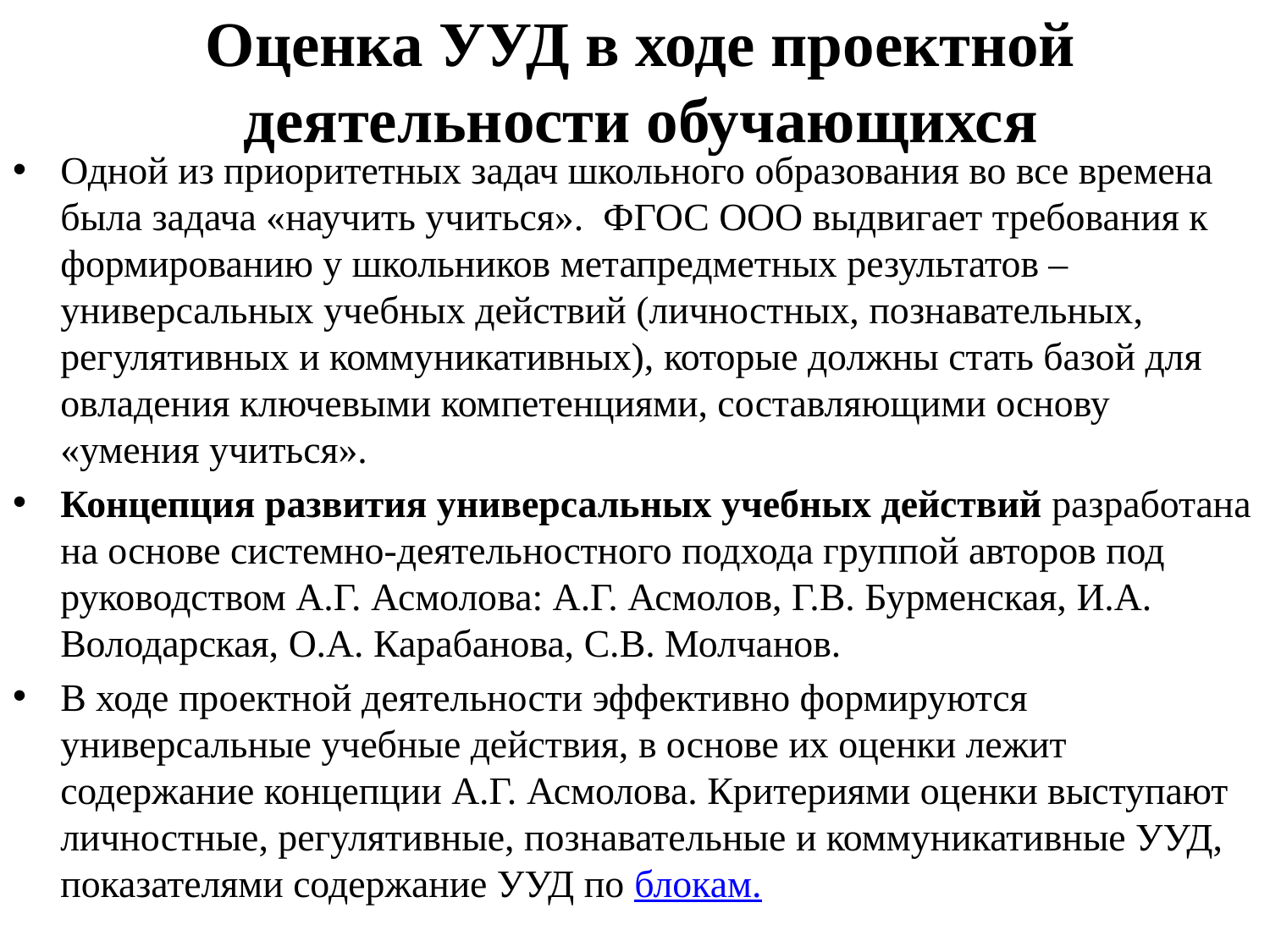

# Оценка УУД в ходе проектной деятельности обучающихся
Одной из приоритетных задач школьного образования во все времена была задача «научить учиться».  ФГОС ООО выдвигает требования к формированию у школьников метапредметных результатов – универсальных учебных действий (личностных, познавательных, регулятивных и коммуникативных), которые должны стать базой для овладения ключевыми компетенциями, составляющими основу «умения учиться».
Концепция развития универсальных учебных действий разработана на основе системно-деятельностного подхода группой авторов под руководством А.Г. Асмолова: А.Г. Асмолов, Г.В. Бурменская, И.А. Володарская, О.А. Карабанова, С.В. Молчанов.
В ходе проектной деятельности эффективно формируются универсальные учебные действия, в основе их оценки лежит содержание концепции А.Г. Асмолова. Критериями оценки выступают личностные, регулятивные, познавательные и коммуникативные УУД, показателями содержание УУД по блокам.